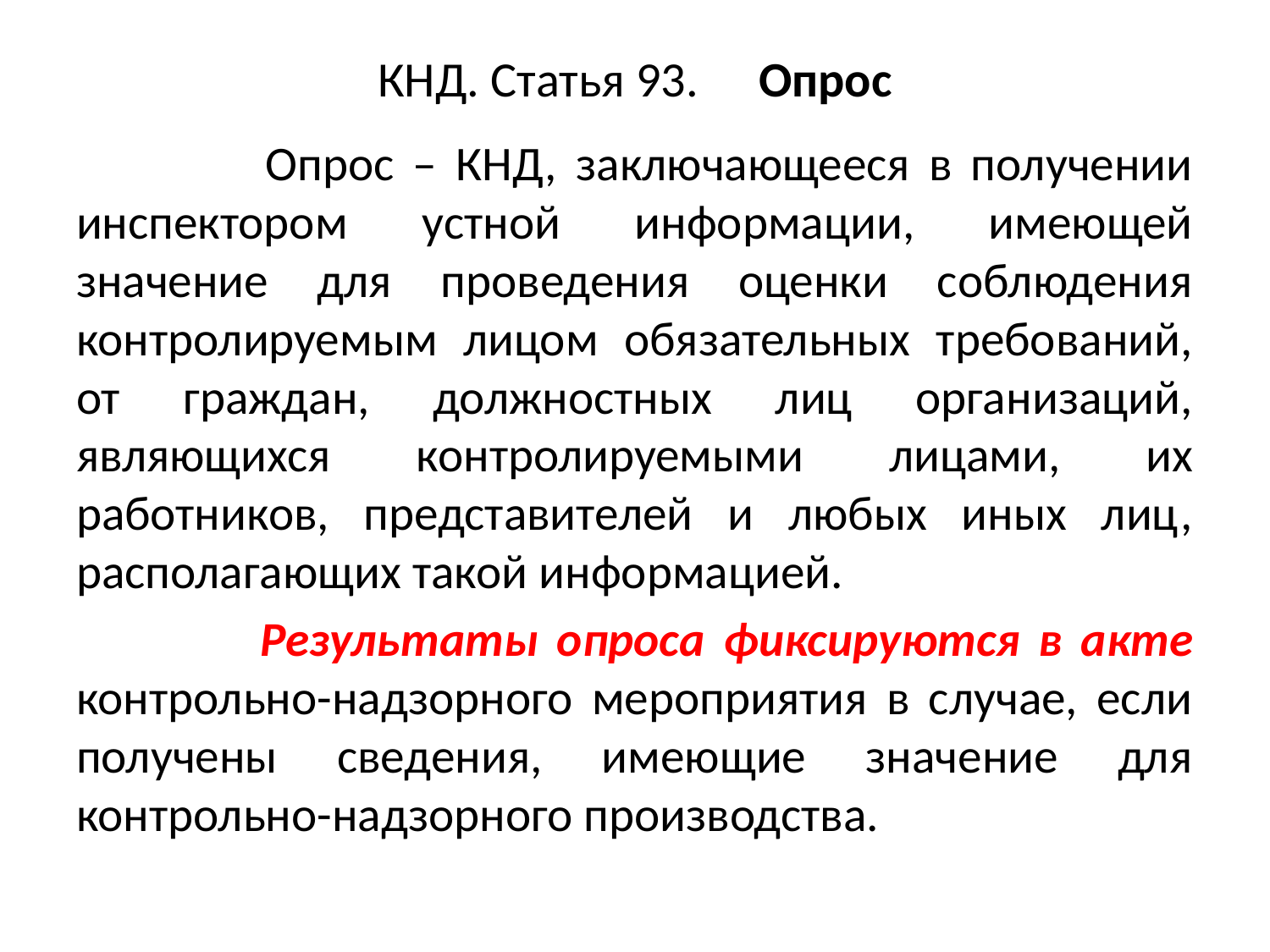

# КНД. Статья 93.	Опрос
          Опрос – КНД, заключающееся в получении инспектором устной информации, имеющей значение для проведения оценки соблюдения контролируемым лицом обязательных требований, от граждан, должностных лиц организаций, являющихся контролируемыми лицами, их работников, представителей и любых иных лиц, располагающих такой информацией.
          Результаты опроса фиксируются в акте контрольно-надзорного мероприятия в случае, если получены сведения, имеющие значение для контрольно-надзорного производства.